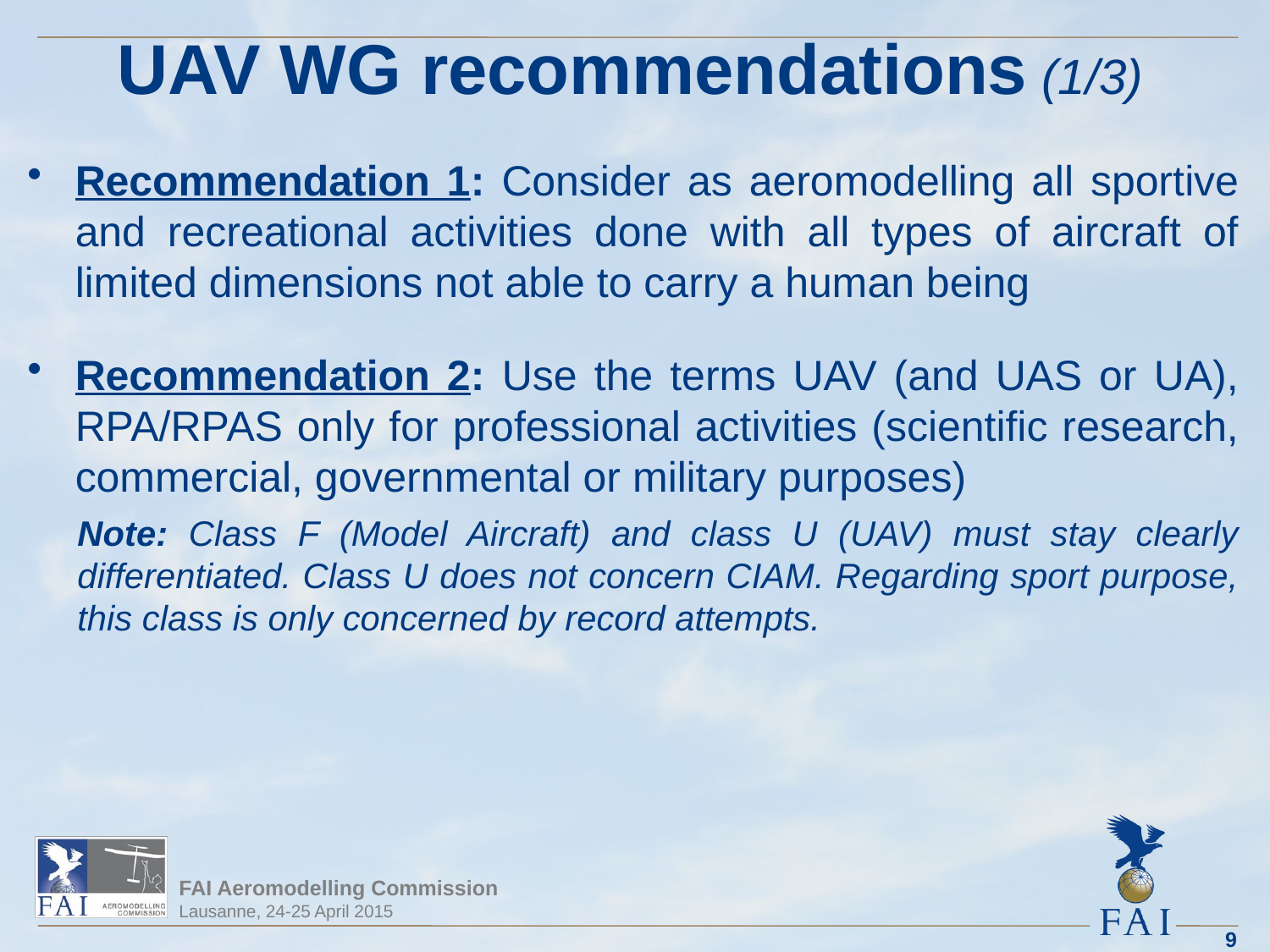

# UAV WG recommendations (1/3)
Recommendation 1: Consider as aeromodelling all sportive and recreational activities done with all types of aircraft of limited dimensions not able to carry a human being
Recommendation 2: Use the terms UAV (and UAS or UA), RPA/RPAS only for professional activities (scientific research, commercial, governmental or military purposes)
Note: Class F (Model Aircraft) and class U (UAV) must stay clearly differentiated. Class U does not concern CIAM. Regarding sport purpose, this class is only concerned by record attempts.